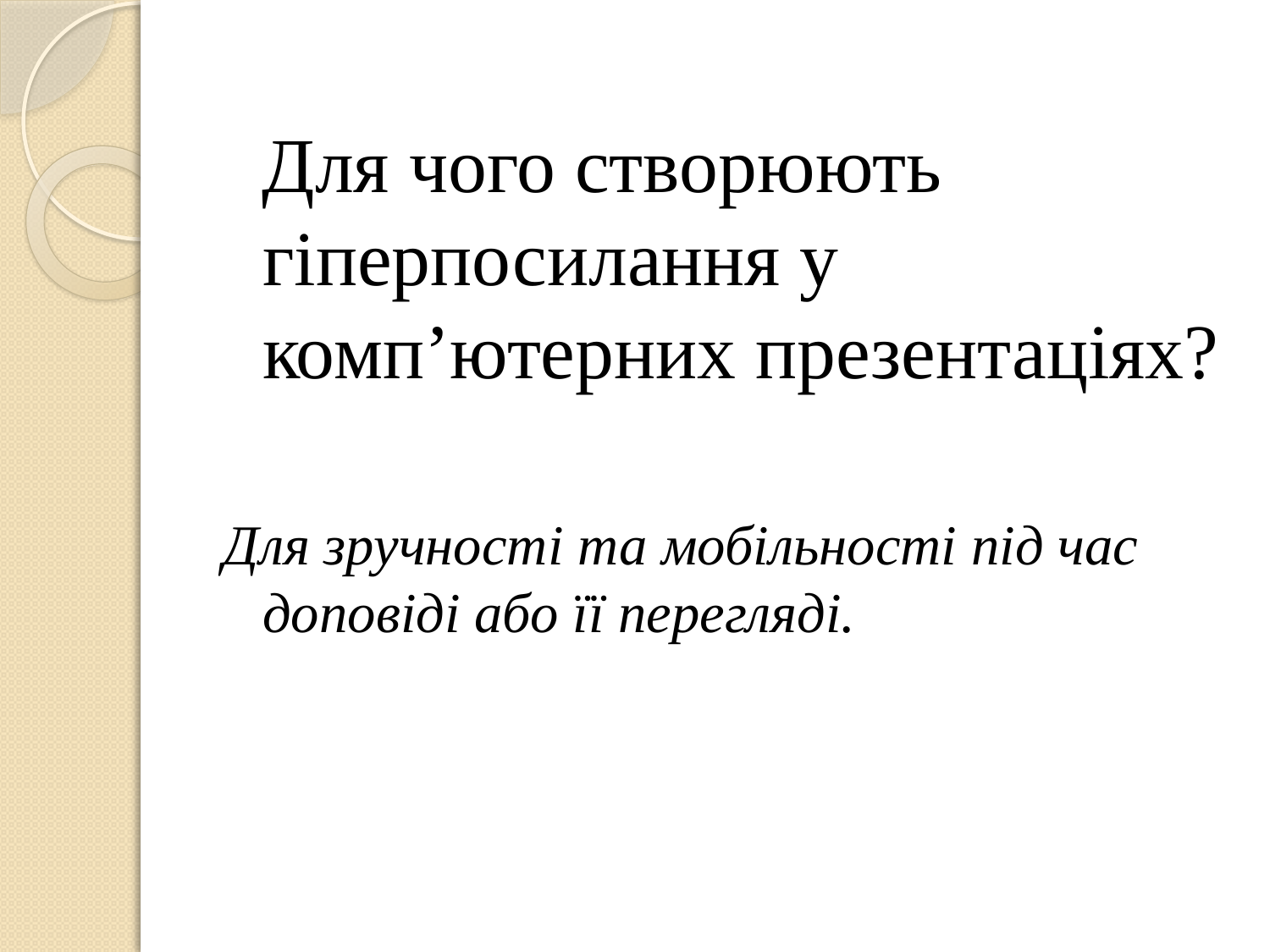

Для чого створюють гіперпосилання у комп’ютерних презентаціях?

Для зручності та мобільності під час доповіді або її перегляді.